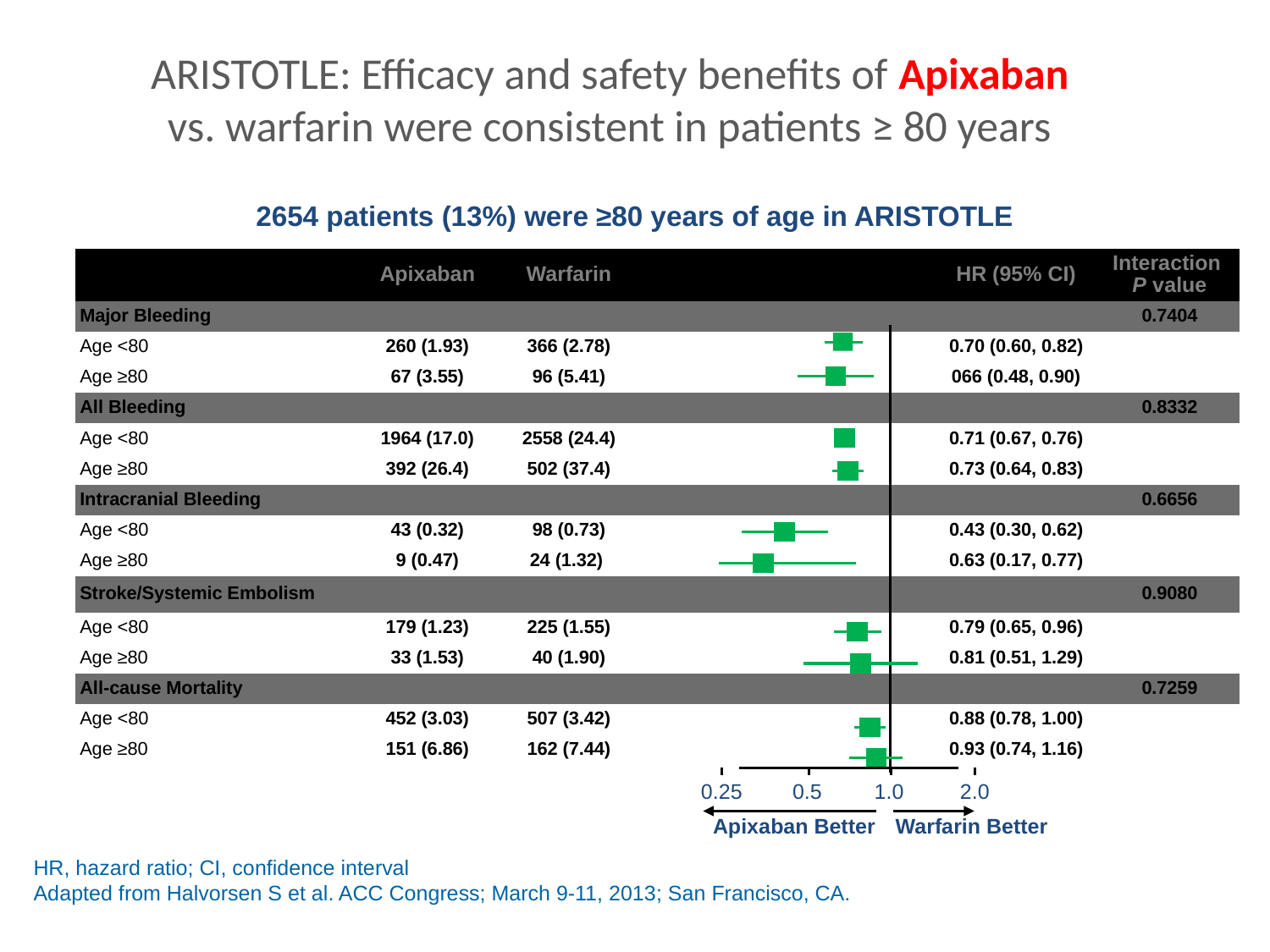

ARISTOTLE: Efficacy and safety benefits of Apixaban vs. warfarin were consistent in patients ≥ 80 years
2654 patients (13%) were ≥80 years of age in ARISTOTLE
|  | Apixaban | Warfarin |  | HR (95% CI) | Interaction P value |
| --- | --- | --- | --- | --- | --- |
| Major Bleeding |  |  |  |  | 0.7404 |
| Age <80 | 260 (1.93) | 366 (2.78) |  | 0.70 (0.60, 0.82) |  |
| Age ≥80 | 67 (3.55) | 96 (5.41) |  | 066 (0.48, 0.90) |  |
| All Bleeding |  |  |  |  | 0.8332 |
| Age <80 | 1964 (17.0) | 2558 (24.4) |  | 0.71 (0.67, 0.76) |  |
| Age ≥80 | 392 (26.4) | 502 (37.4) |  | 0.73 (0.64, 0.83) |  |
| Intracranial Bleeding |  |  |  |  | 0.6656 |
| Age <80 | 43 (0.32) | 98 (0.73) |  | 0.43 (0.30, 0.62) |  |
| Age ≥80 | 9 (0.47) | 24 (1.32) |  | 0.63 (0.17, 0.77) |  |
| Stroke/Systemic Embolism |  |  |  |  | 0.9080 |
| Age <80 | 179 (1.23) | 225 (1.55) |  | 0.79 (0.65, 0.96) |  |
| Age ≥80 | 33 (1.53) | 40 (1.90) |  | 0.81 (0.51, 1.29) |  |
| All-cause Mortality |  |  |  |  | 0.7259 |
| Age <80 | 452 (3.03) | 507 (3.42) |  | 0.88 (0.78, 1.00) |  |
| Age ≥80 | 151 (6.86) | 162 (7.44) |  | 0.93 (0.74, 1.16) |  |

0.25
0.5
1.0
2.0
Apixaban Better
Warfarin Better
HR, hazard ratio; CI, confidence interval
Adapted from Halvorsen S et al. ACC Congress; March 9-11, 2013; San Francisco, CA.